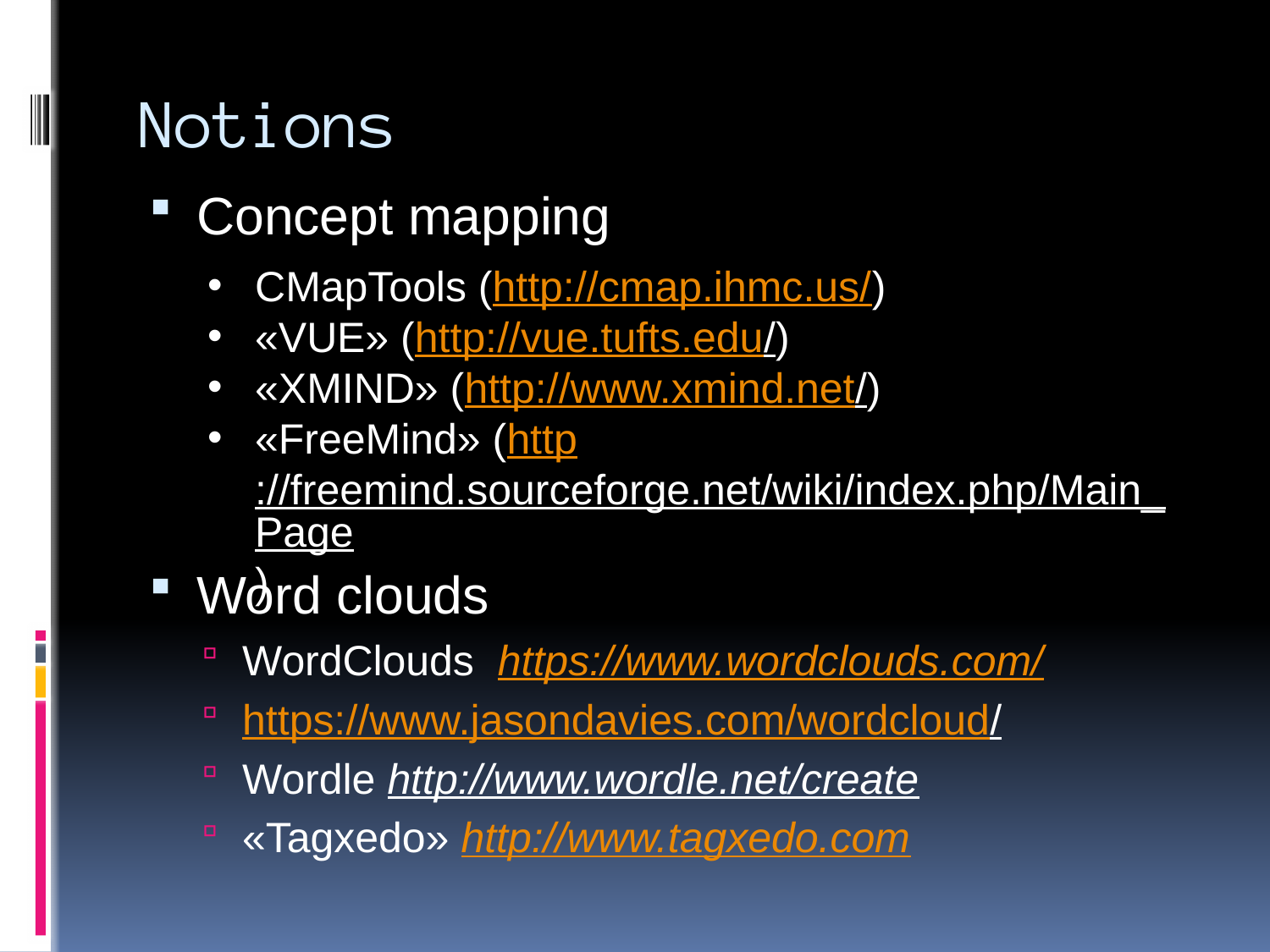

# Notions
Concept mapping

Word clouds
WordClouds  https://www.wordclouds.com/
https://www.jasondavies.com/wordcloud/
Wordle http://www.wordle.net/create
«Tagxedo» http://www.tagxedo.com
CMapTools (http://cmap.ihmc.us/)
«VUE» (http://vue.tufts.edu/)
«XMIND» (http://www.xmind.net/)
«FreeMind» (http://freemind.sourceforge.net/wiki/index.php/Main_Page)